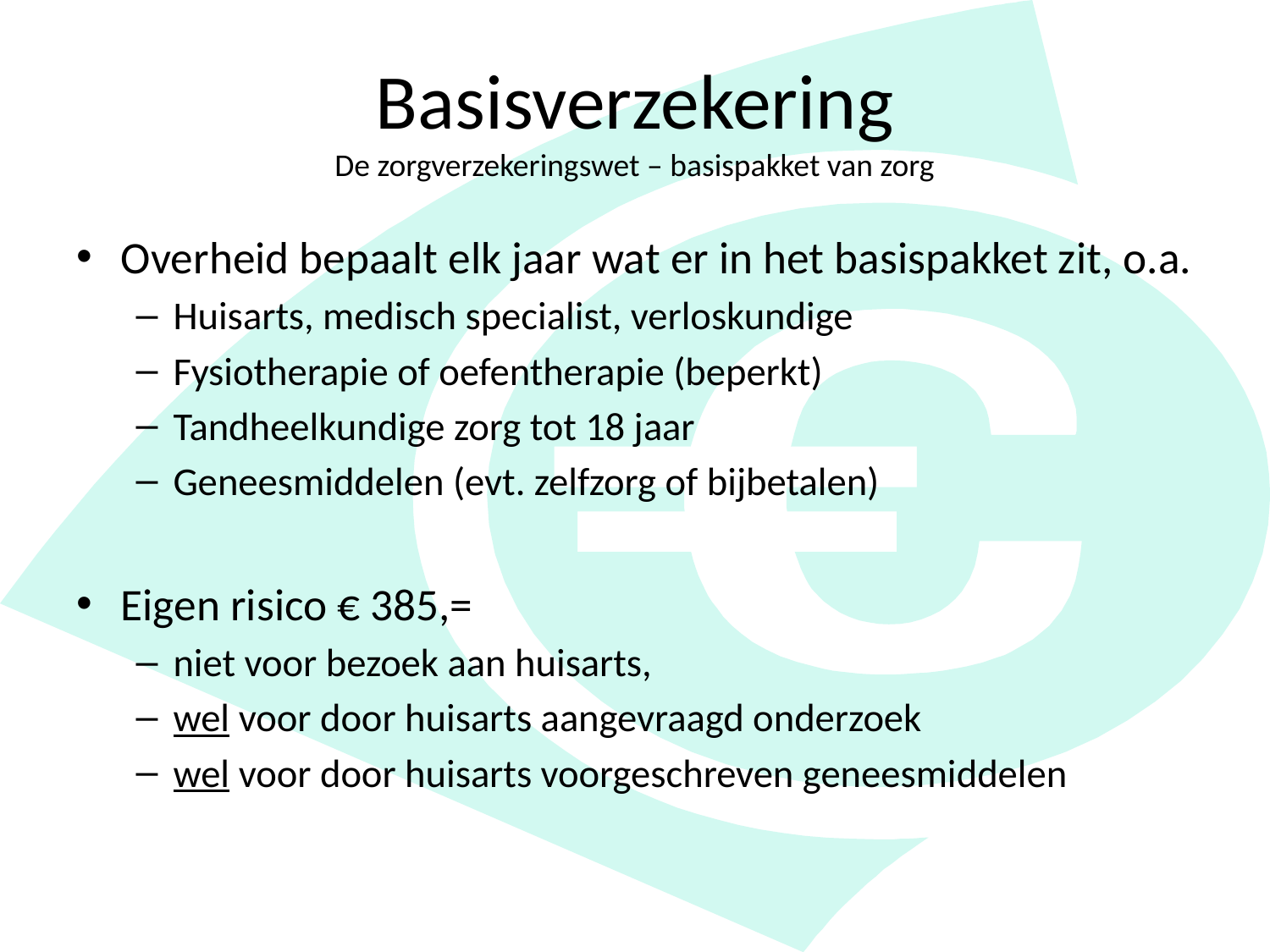

# Basisverzekering De zorgverzekeringswet – basispakket van zorg
Overheid bepaalt elk jaar wat er in het basispakket zit, o.a.
Huisarts, medisch specialist, verloskundige
Fysiotherapie of oefentherapie (beperkt)
Tandheelkundige zorg tot 18 jaar
Geneesmiddelen (evt. zelfzorg of bijbetalen)

Eigen risico € 385,=
niet voor bezoek aan huisarts,
wel voor door huisarts aangevraagd onderzoek
wel voor door huisarts voorgeschreven geneesmiddelen